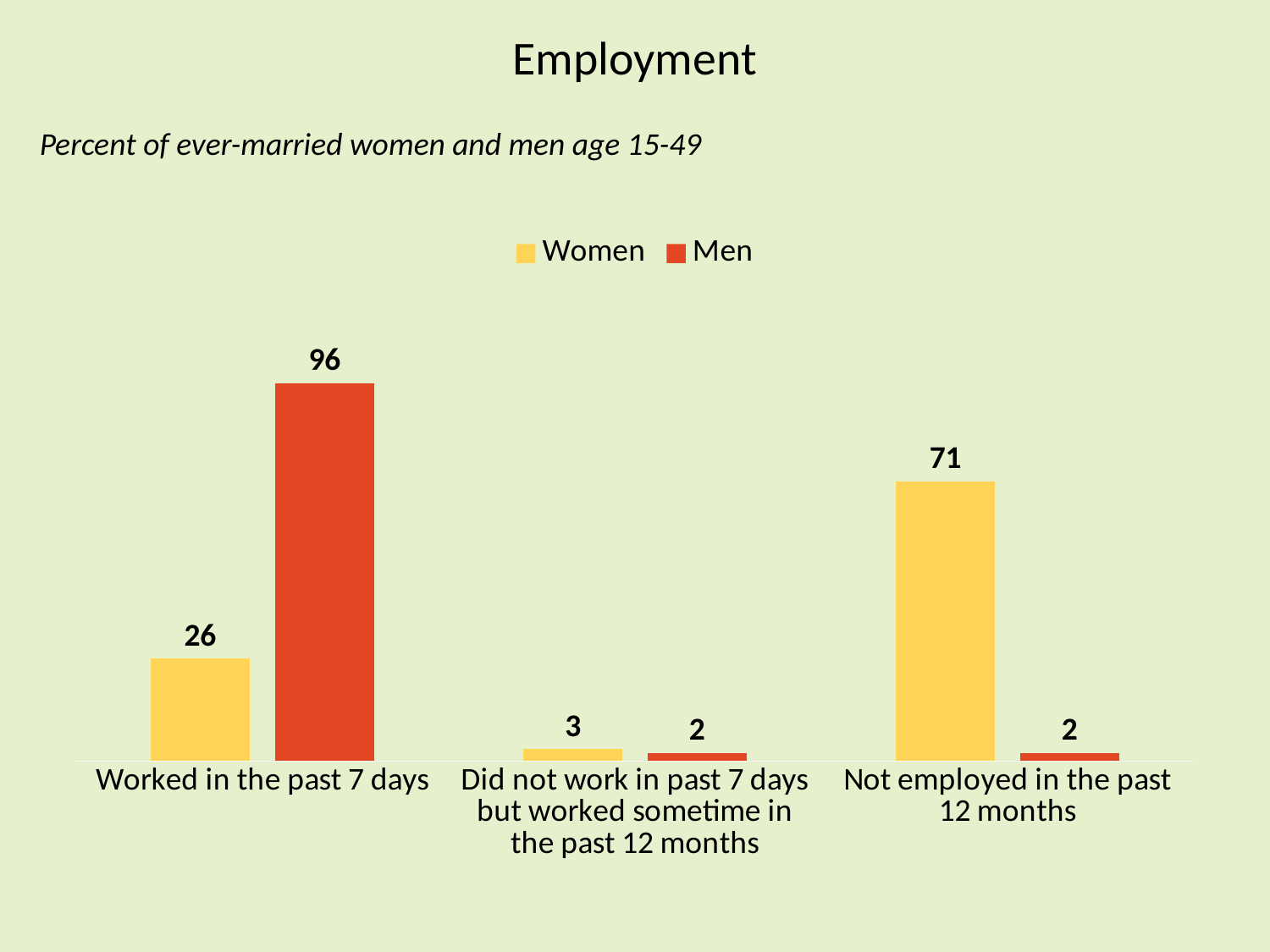

# Employment
Percent of ever-married women and men age 15-49

### Chart

| Category | Women | Men |
|---|---|---|
| Worked in the past 7 days | 26.0 | 96.0 |
| Did not work in past 7 days but worked sometime in the past 12 months | 3.0 | 2.0 |
| Not employed in the past 12 months | 71.0 | 2.0 |